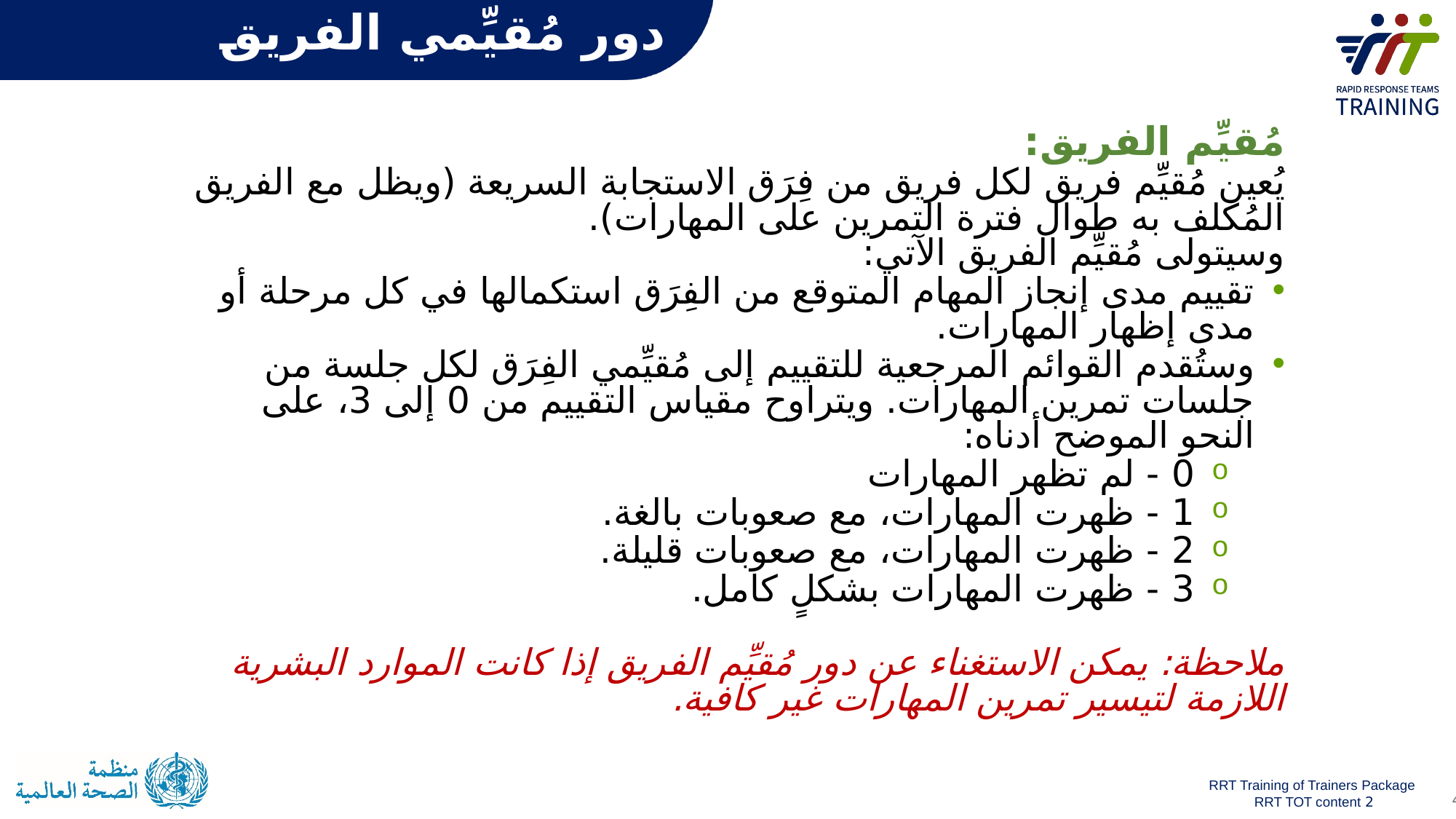

# دور مُقيِّمي الفريق
مُقيِّم الفريق:
يُعين مُقيِّم فريق لكل فريق من فِرَق الاستجابة السريعة (ويظل مع الفريق المُكلف به طوال فترة التمرين على المهارات).
وسيتولى مُقيِّم الفريق الآتي:
تقييم مدى إنجاز المهام المتوقع من الفِرَق استكمالها في كل مرحلة أو مدى إظهار المهارات.
وستُقدم القوائم المرجعية للتقييم إلى مُقيِّمي الفِرَق لكل جلسة من جلسات تمرين المهارات. ويتراوح مقياس التقييم من 0 إلى 3، على النحو الموضح أدناه:
0 - لم تظهر المهارات
1 - ظهرت المهارات، مع صعوبات بالغة.
2 - ظهرت المهارات، مع صعوبات قليلة.
3 - ظهرت المهارات بشكلٍ كامل.
ملاحظة: يمكن الاستغناء عن دور مُقيِّم الفريق إذا كانت الموارد البشرية اللازمة لتيسير تمرين المهارات غير كافية.